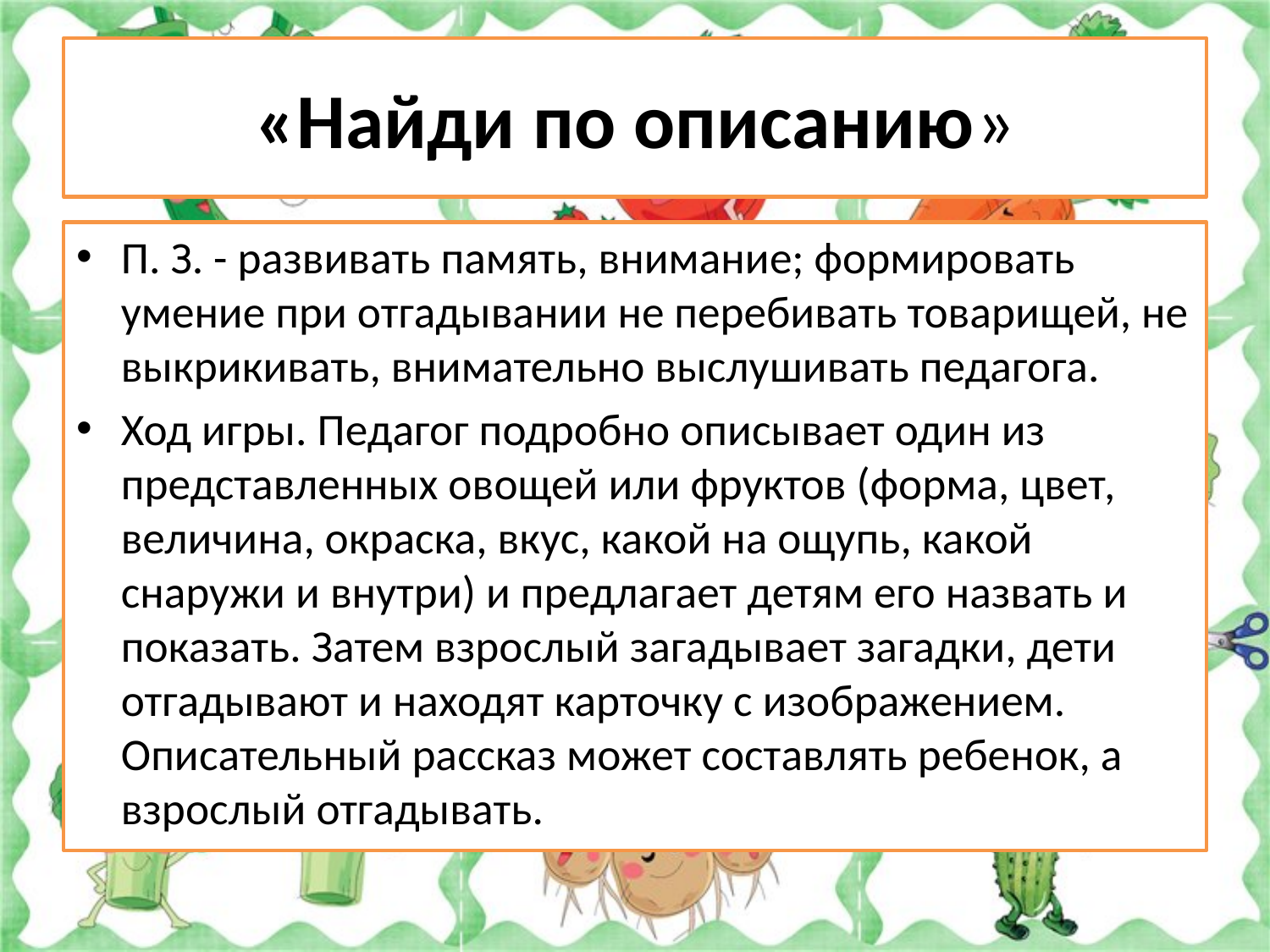

# «Найди по описанию»
П. З. - развивать память, внимание; формировать умение при отгадывании не перебивать товарищей, не выкрикивать, внимательно выслушивать педагога.
Ход игры. Педагог подробно описывает один из представленных овощей или фруктов (форма, цвет, величина, окраска, вкус, какой на ощупь, какой снаружи и внутри) и предлагает детям его назвать и показать. Затем взрослый загадывает загадки, дети отгадывают и находят карточку с изображением. Описательный рассказ может составлять ребенок, а взрослый отгадывать.